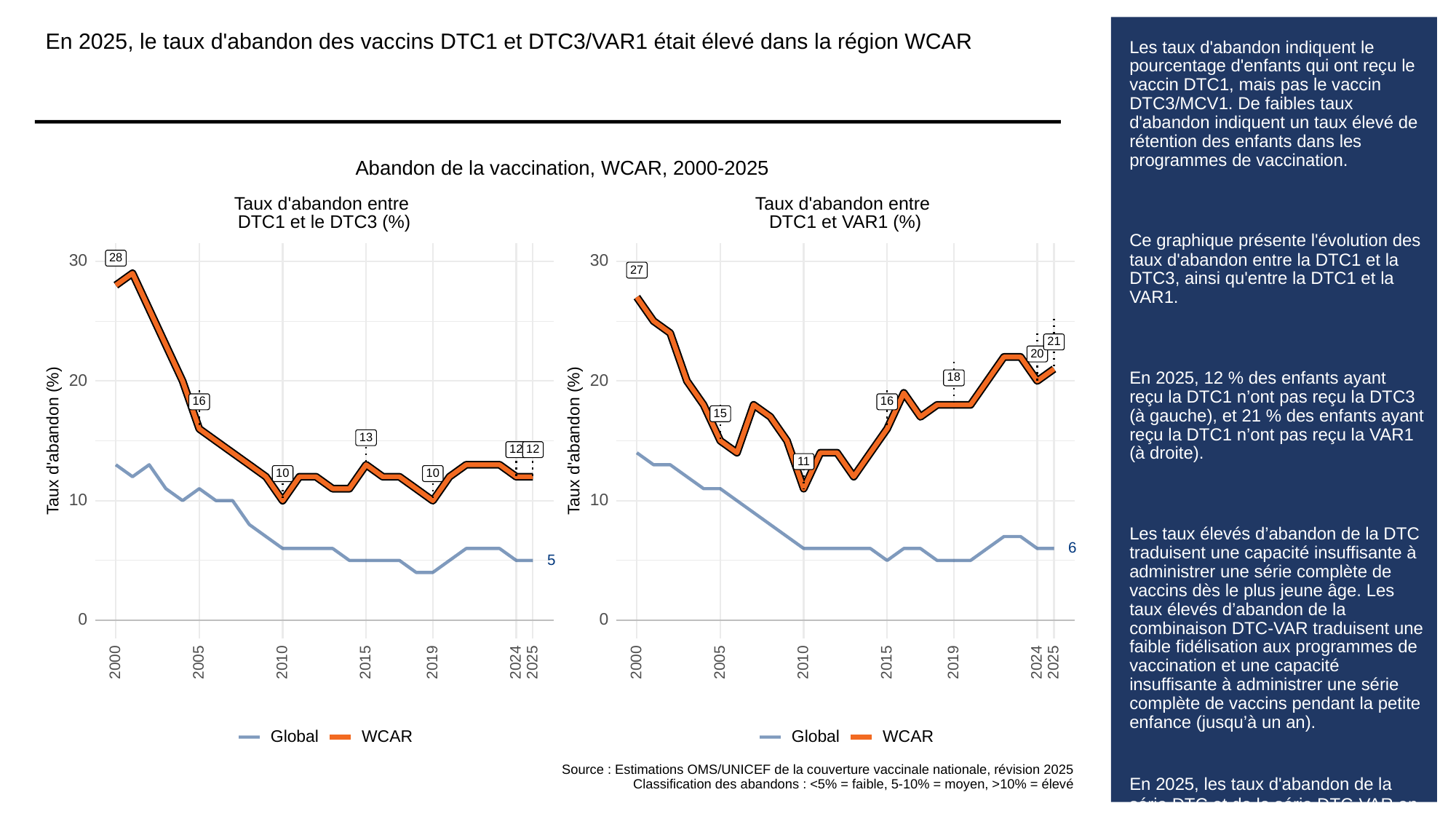

En 2025, le taux d'abandon des vaccins DTC1 et DTC3/VAR1 était élevé dans la région WCAR
# Les taux d'abandon indiquent le pourcentage d'enfants qui ont reçu le vaccin DTC1, mais pas le vaccin DTC3/MCV1. De faibles taux d'abandon indiquent un taux élevé de rétention des enfants dans les programmes de vaccination.

Ce graphique présente l'évolution des taux d'abandon entre la DTC1 et la DTC3, ainsi qu'entre la DTC1 et la VAR1.

En 2025, 12 % des enfants ayant reçu la DTC1 n’ont pas reçu la DTC3 (à gauche), et 21 % des enfants ayant reçu la DTC1 n’ont pas reçu la VAR1 (à droite).

Les taux élevés d’abandon de la DTC traduisent une capacité insuffisante à administrer une série complète de vaccins dès le plus jeune âge. Les taux élevés d’abandon de la combinaison DTC-VAR traduisent une faible fidélisation aux programmes de vaccination et une capacité insuffisante à administrer une série complète de vaccins pendant la petite enfance (jusqu’à un an).

En 2025, les taux d'abandon de la série DTC et de la série DTC-VAR en WCAR e étaient respectivement supérieurs aux taux d'abandon mondiaux.

Abandon de la vaccination, WCAR, 2000-2025
Taux d'abandon entre
Taux d'abandon entre
DTC1 et le DTC3 (%)
DTC1 et VAR1 (%)

28
30
30

27

21

20

18
20
20

16
16

15

Taux d'abandon (%)
Taux d'abandon (%)
13

12
12

11

10
10

10
10

6
5

0
0

2000
2005
2010
2015
2019
2024
2025
2000
2005
2010
2015
2019
2024
2025
Global
WCAR
Global
WCAR

Source : Estimations OMS/UNICEF de la couverture vaccinale nationale, révision 2025
Classification des abandons : <5% = faible, 5-10% = moyen, >10% = élevé